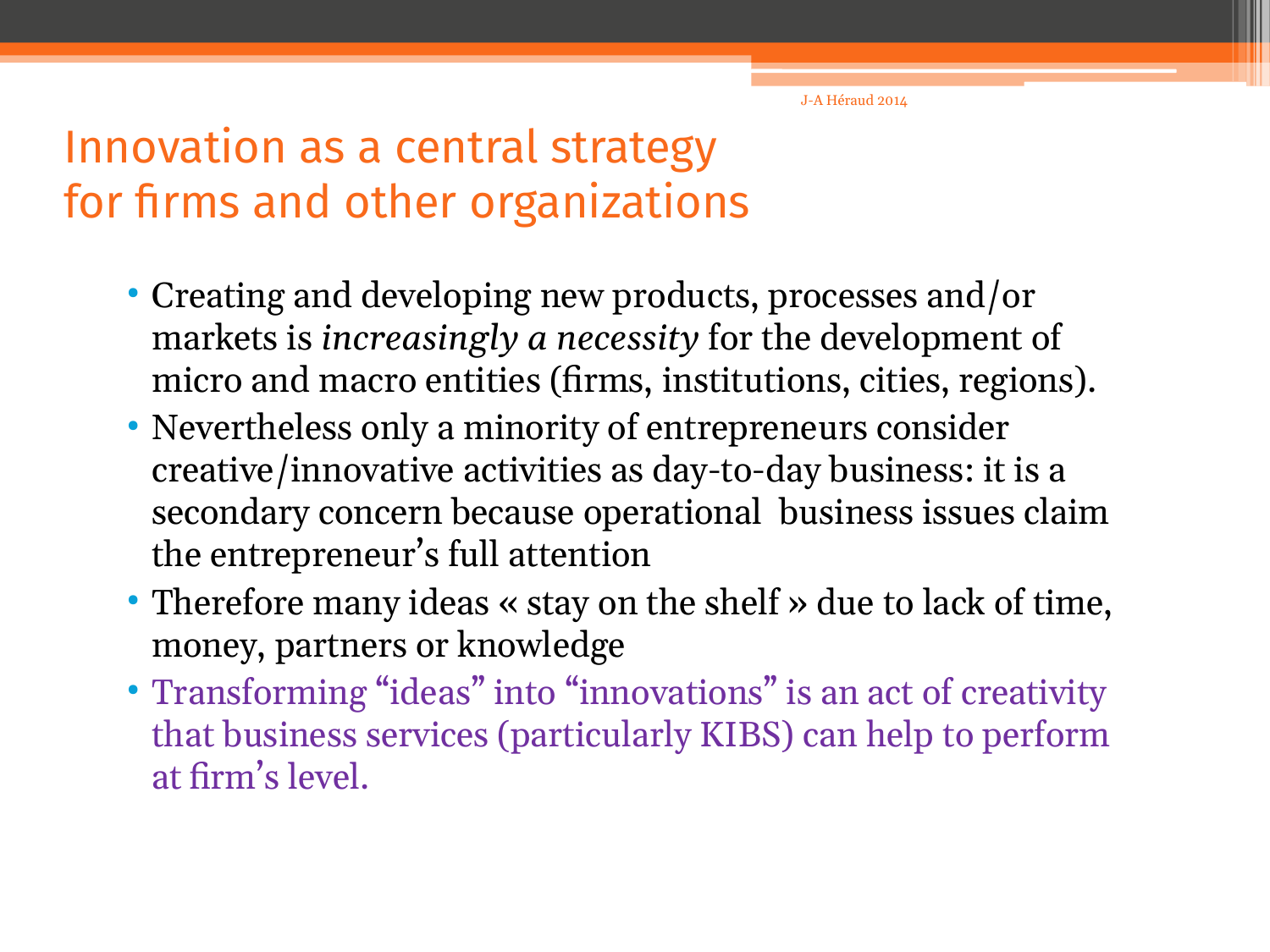

4
# Innovation as a central strategy for firms and other organizations
J-A Héraud 2014
Creating and developing new products, processes and/or markets is increasingly a necessity for the development of micro and macro entities (firms, institutions, cities, regions).
Nevertheless only a minority of entrepreneurs consider creative/innovative activities as day-to-day business: it is a secondary concern because operational  business issues claim the entrepreneur’s full attention
Therefore many ideas « stay on the shelf » due to lack of time, money, partners or knowledge
Transforming “ideas” into “innovations” is an act of creativity that business services (particularly KIBS) can help to perform at firm’s level.